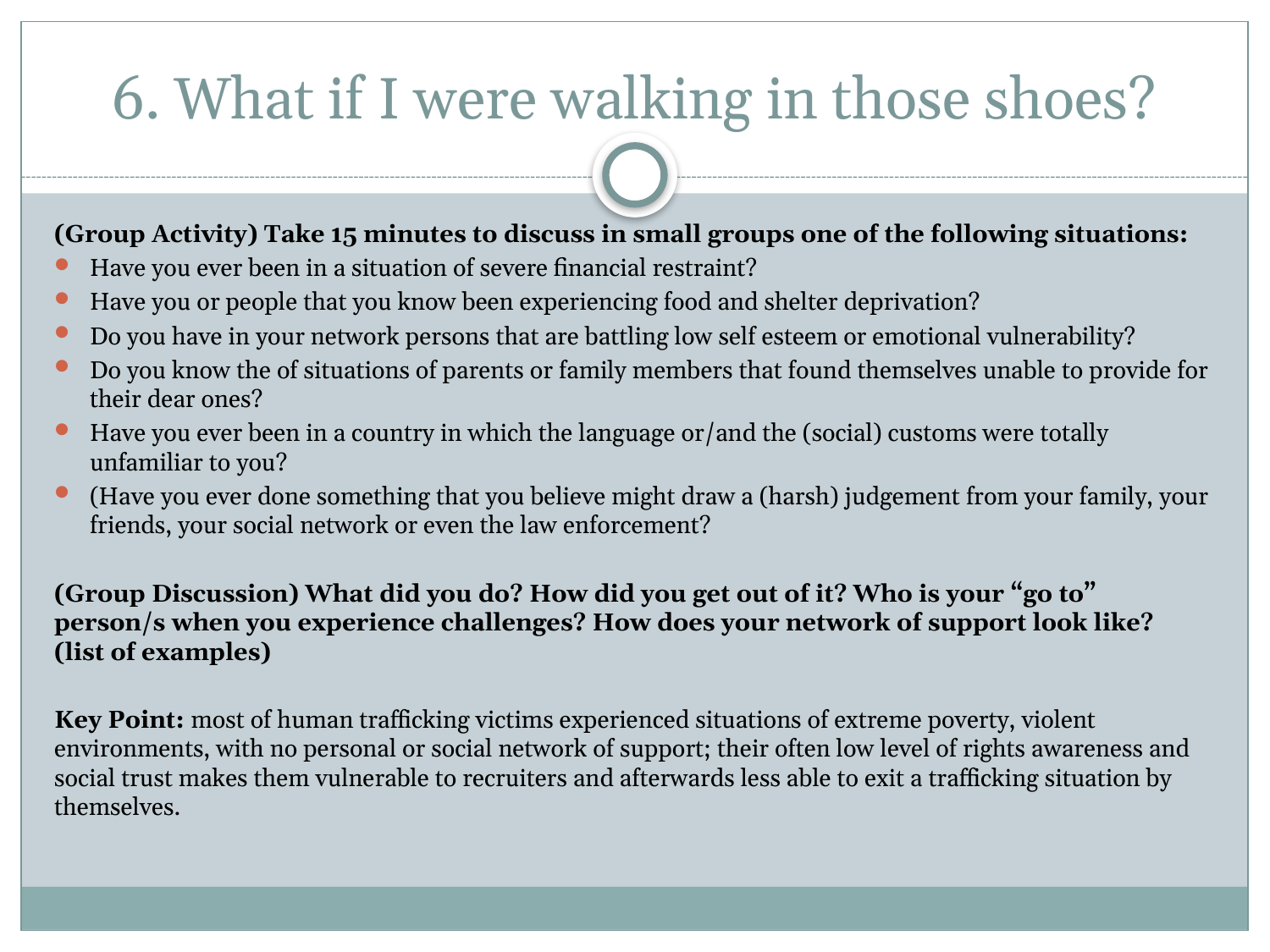

# 6. What if I were walking in those shoes?
(Group Activity) Take 15 minutes to discuss in small groups one of the following situations:
Have you ever been in a situation of severe financial restraint?
Have you or people that you know been experiencing food and shelter deprivation?
Do you have in your network persons that are battling low self esteem or emotional vulnerability?
Do you know the of situations of parents or family members that found themselves unable to provide for their dear ones?
Have you ever been in a country in which the language or/and the (social) customs were totally unfamiliar to you?
(Have you ever done something that you believe might draw a (harsh) judgement from your family, your friends, your social network or even the law enforcement?

(Group Discussion) What did you do? How did you get out of it? Who is your “go to” person/s when you experience challenges? How does your network of support look like? (list of examples)

Key Point: most of human trafficking victims experienced situations of extreme poverty, violent environments, with no personal or social network of support; their often low level of rights awareness and social trust makes them vulnerable to recruiters and afterwards less able to exit a trafficking situation by themselves.